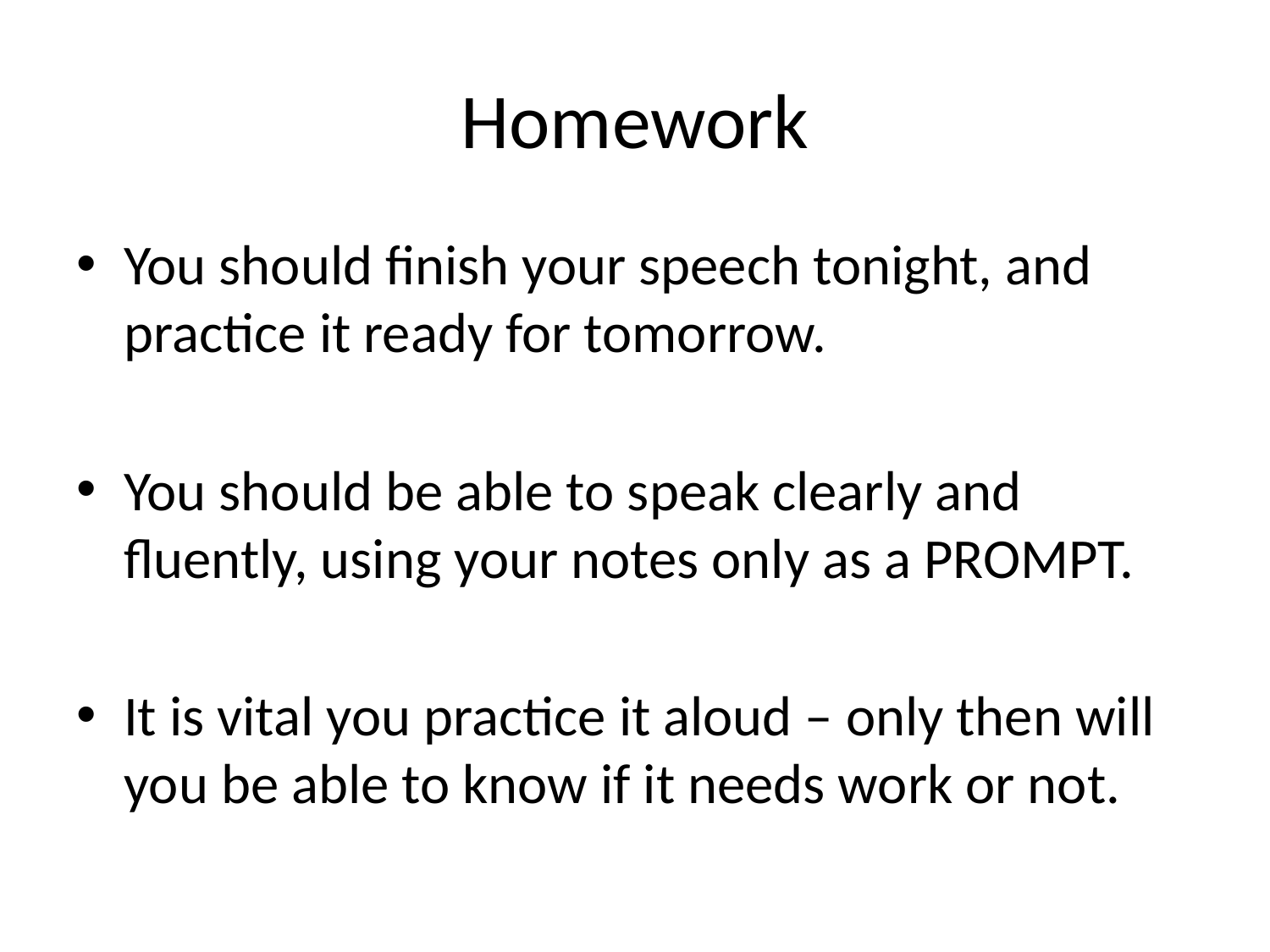

# Homework
You should finish your speech tonight, and practice it ready for tomorrow.

You should be able to speak clearly and fluently, using your notes only as a PROMPT.

It is vital you practice it aloud – only then will you be able to know if it needs work or not.